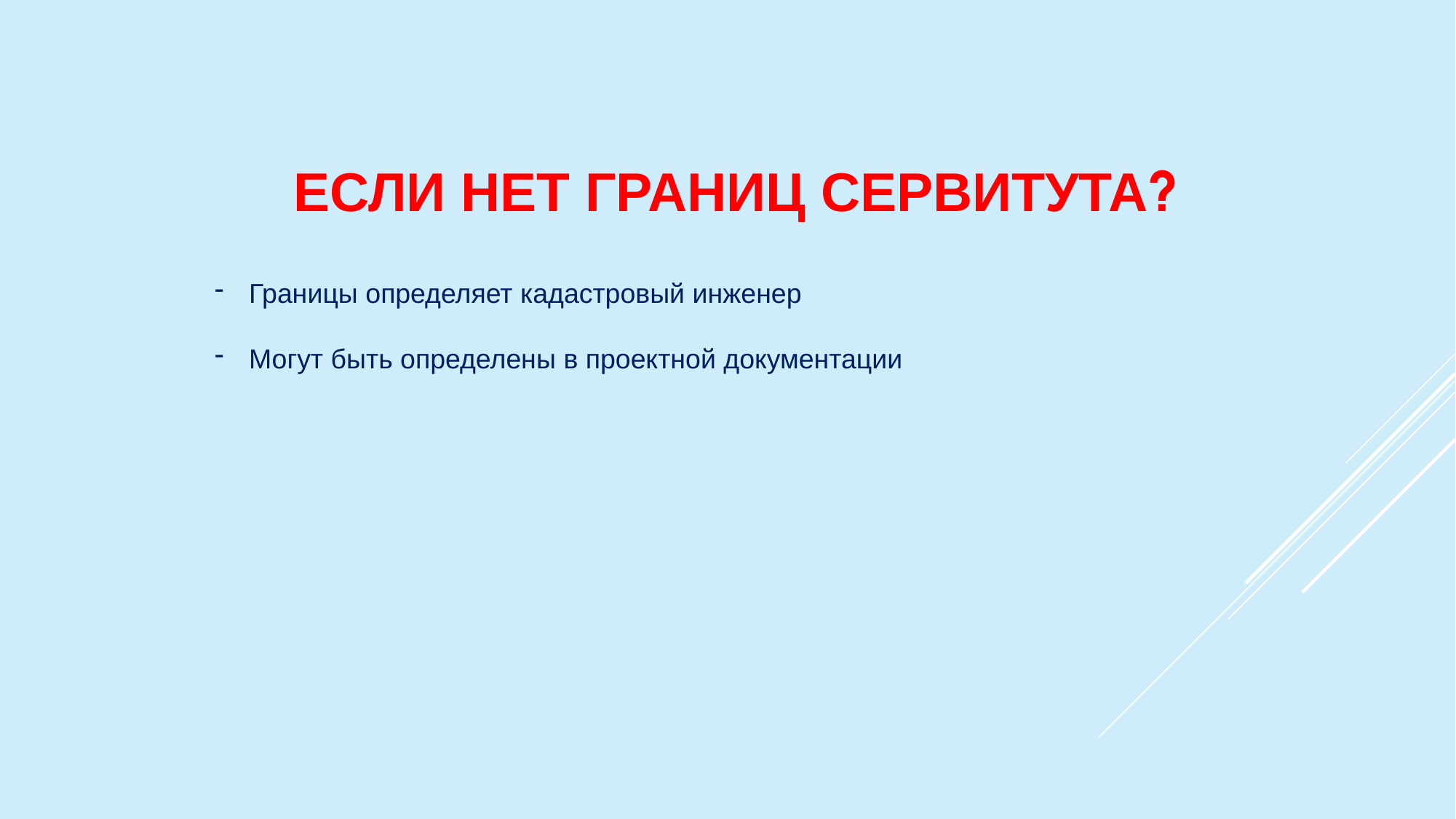

# Если нет границ сервитута?
Границы определяет кадастровый инженер

Могут быть определены в проектной документации